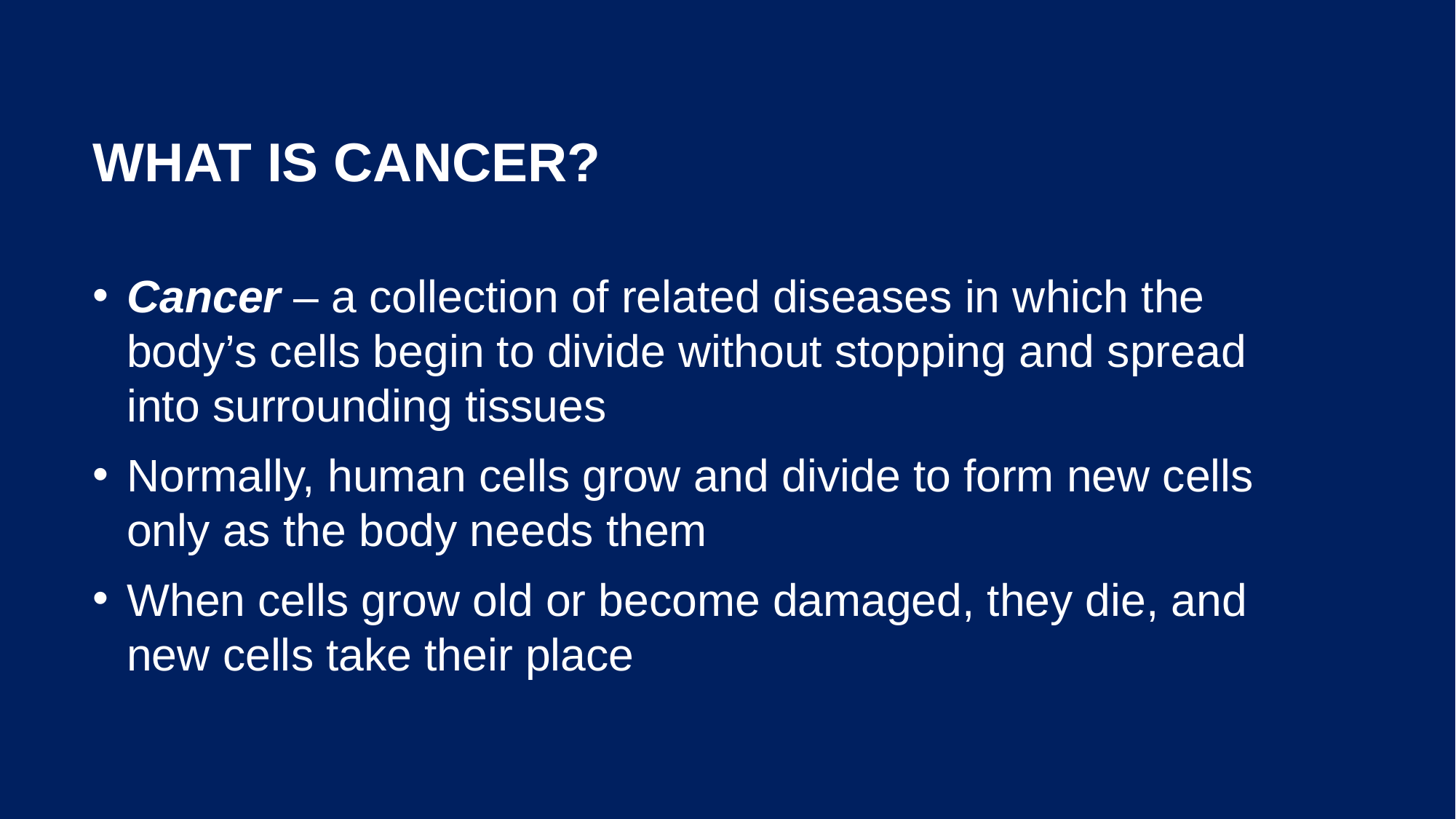

# What is Cancer?
Cancer – a collection of related diseases in which the body’s cells begin to divide without stopping and spread into surrounding tissues
Normally, human cells grow and divide to form new cells only as the body needs them
When cells grow old or become damaged, they die, and new cells take their place